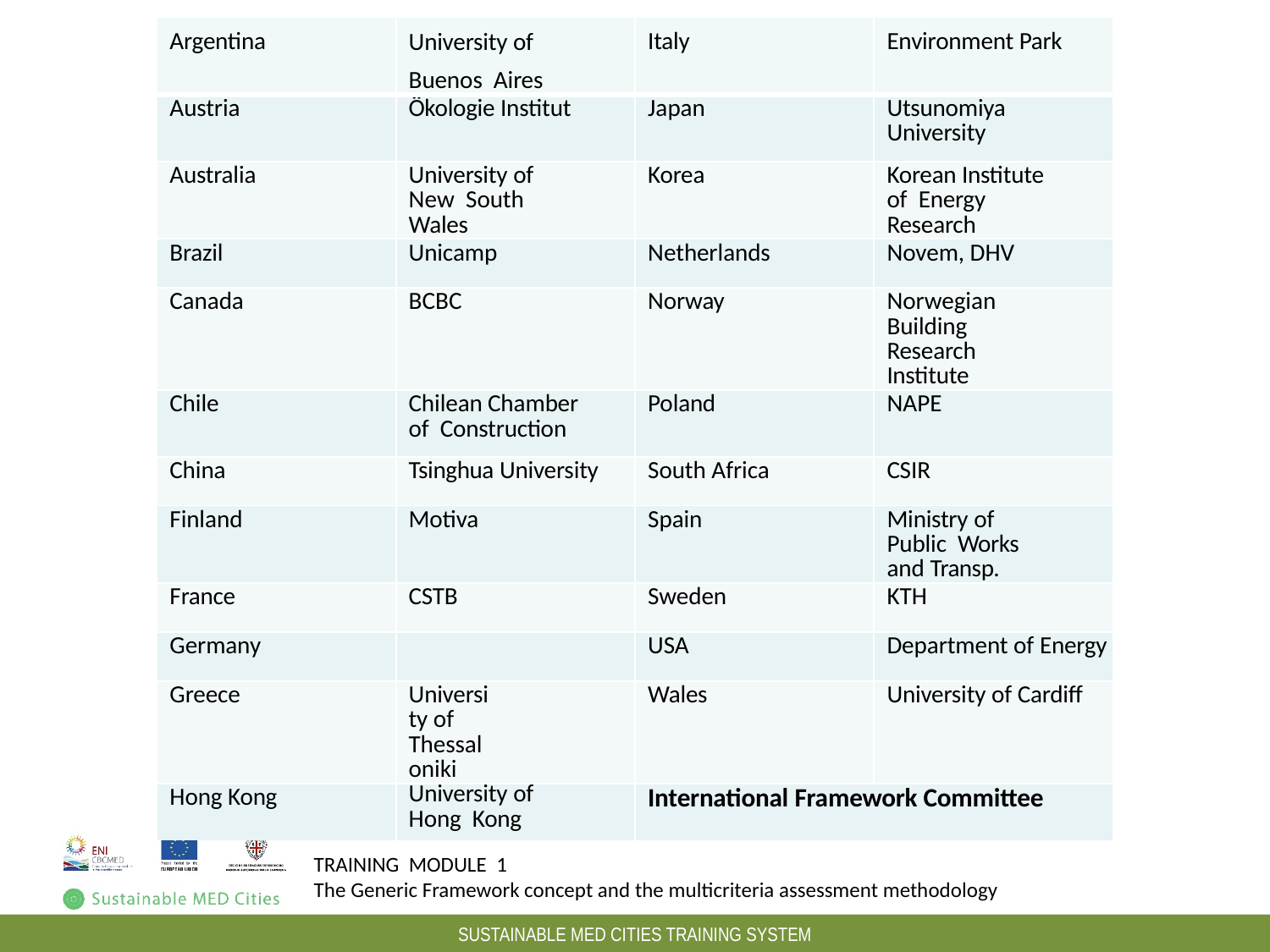

| Argentina | University of Buenos Aires | Italy | Environment Park |
| --- | --- | --- | --- |
| Austria | Ökologie Institut | Japan | Utsunomiya University |
| Australia | University of New South Wales | Korea | Korean Institute of Energy Research |
| Brazil | Unicamp | Netherlands | Novem, DHV |
| Canada | BCBC | Norway | Norwegian Building Research Institute |
| Chile | Chilean Chamber of Construction | Poland | NAPE |
| China | Tsinghua University | South Africa | CSIR |
| Finland | Motiva | Spain | Ministry of Public Works and Transp. |
| France | CSTB | Sweden | KTH |
| Germany |  | USA | Department of Energy |
| Greece | University of Thessaloniki | Wales | University of Cardiff |
| Hong Kong | University of Hong Kong | International Framework Committee |  |